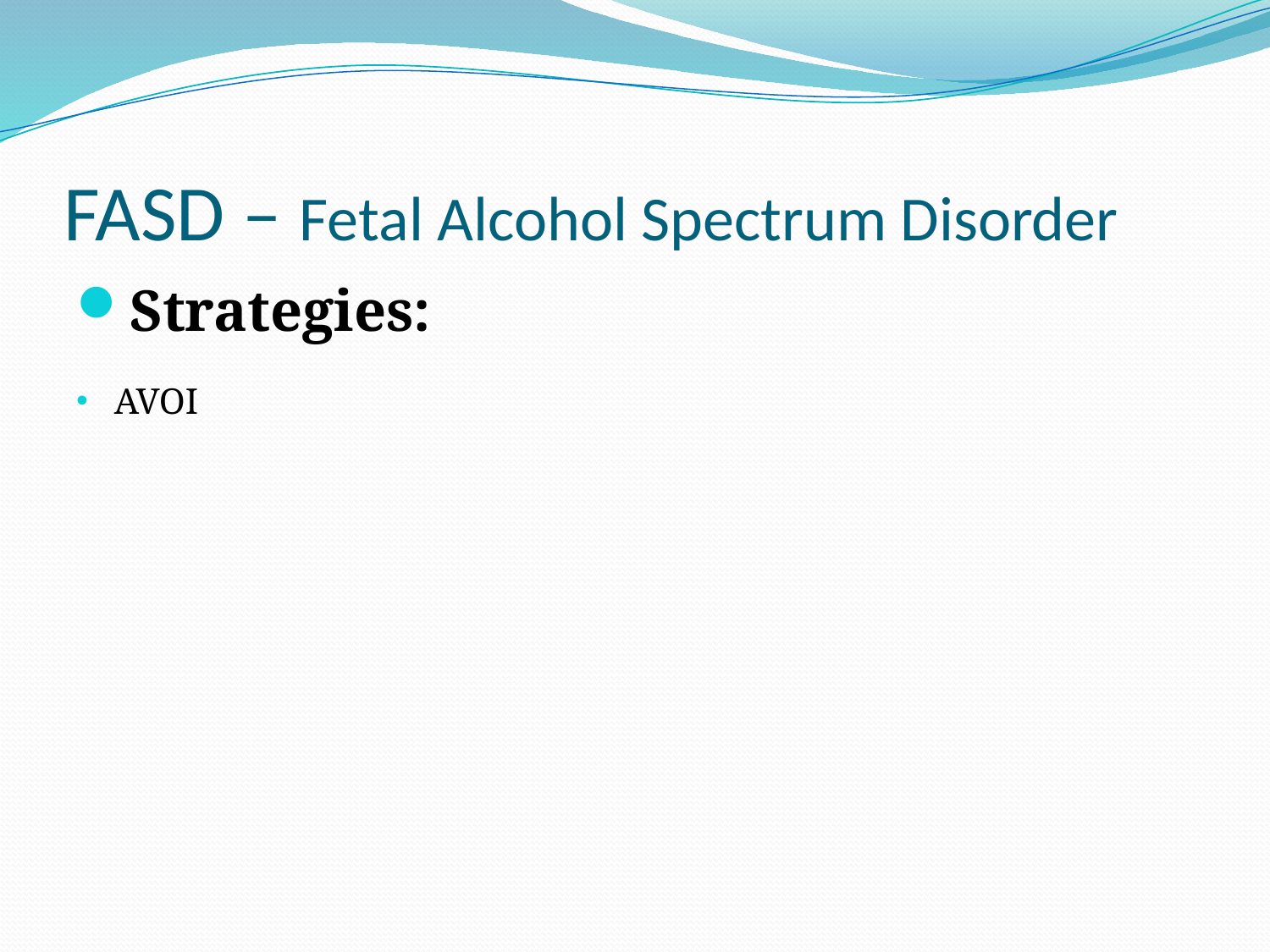

# FASD – Fetal Alcohol Spectrum Disorder
Strategies:

AVOI